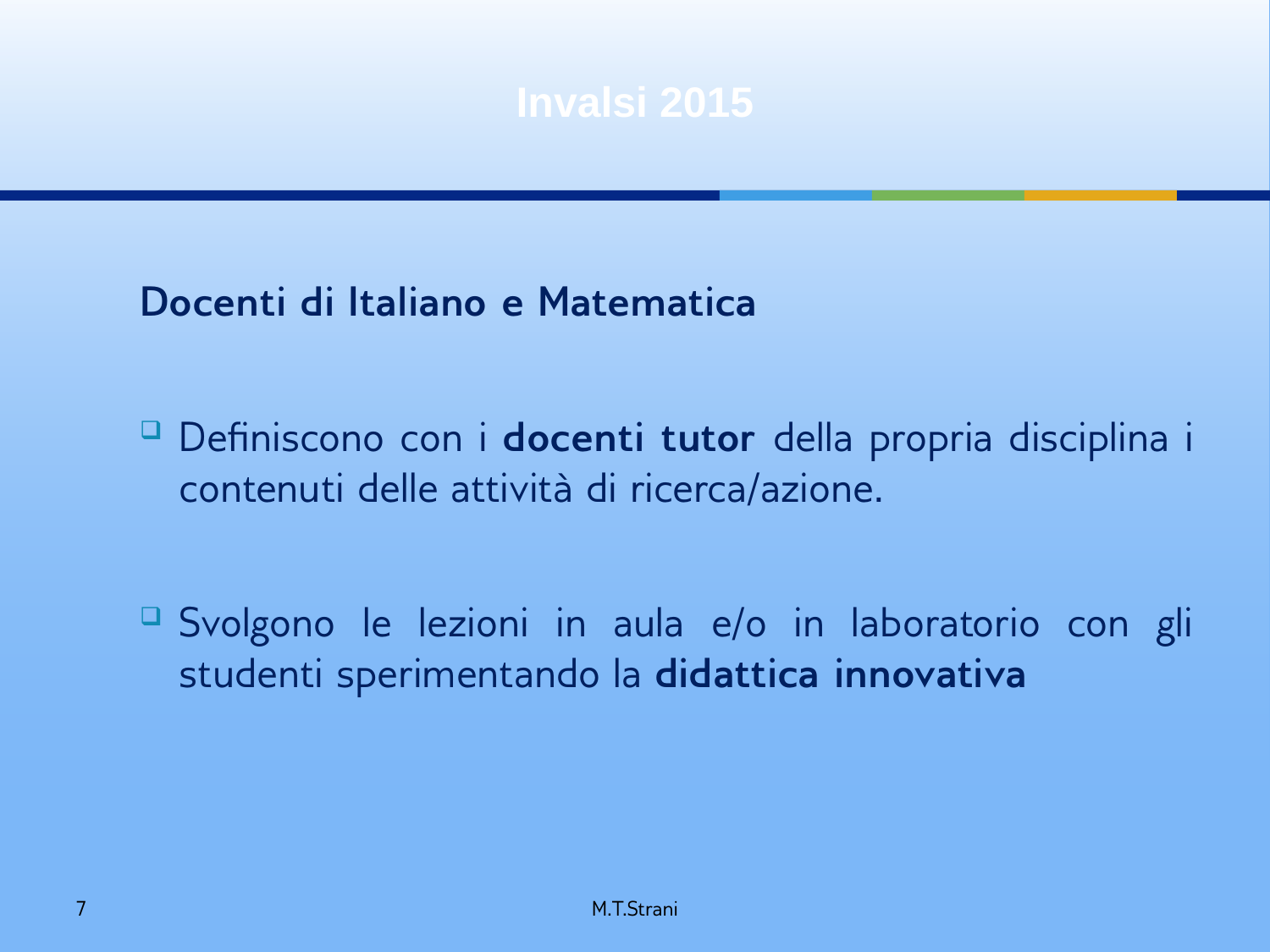

# Invalsi 2015

Docenti di Italiano e Matematica

Definiscono con i docenti tutor della propria disciplina i contenuti delle attività di ricerca/azione.

Svolgono le lezioni in aula e/o in laboratorio con gli studenti sperimentando la didattica innovativa

7
M.T.Strani